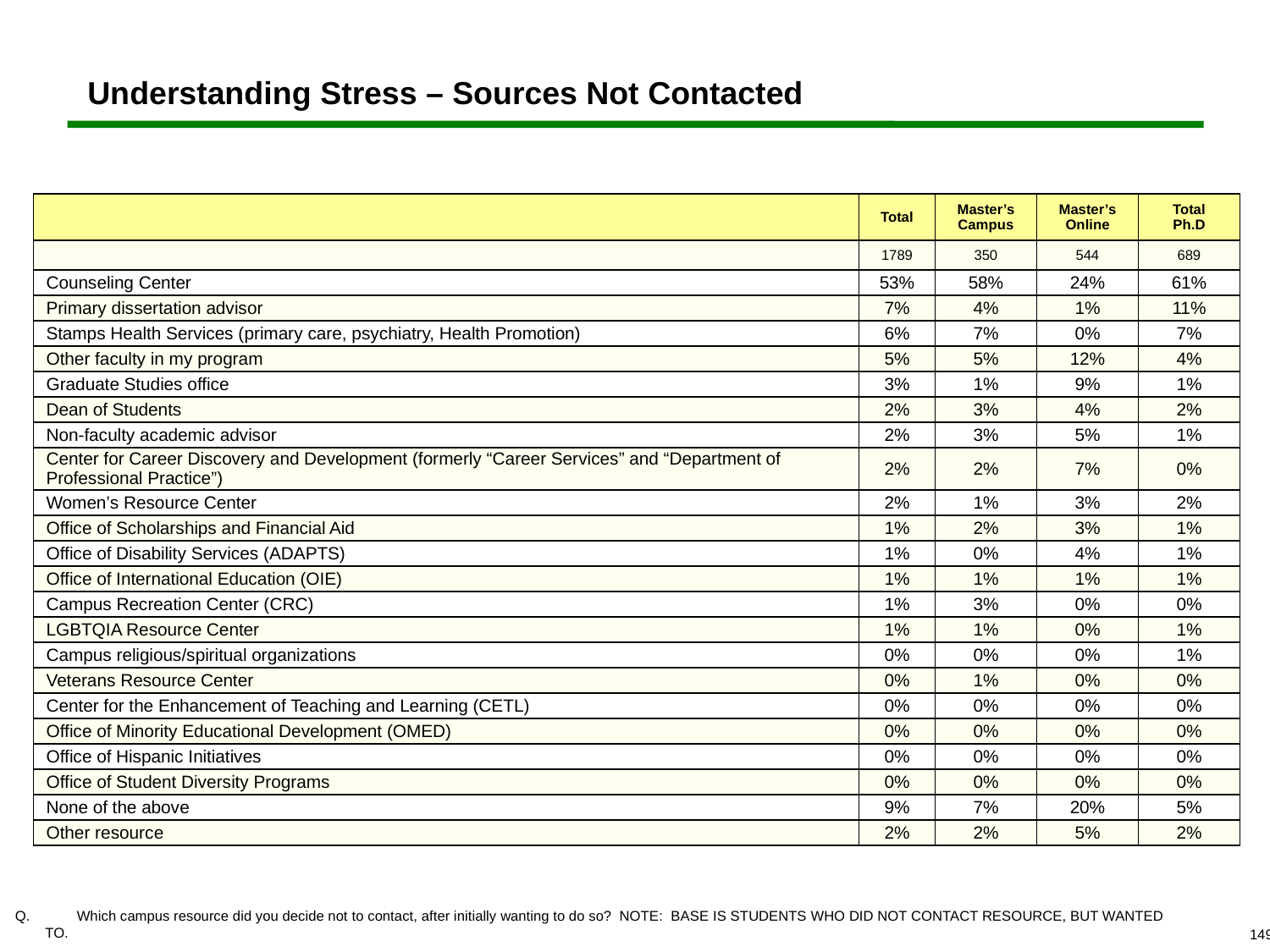

# Understanding Stress – Sources Not Contacted
|  | Total | Master’s Campus | Master’s Online | Total Ph.D |
| --- | --- | --- | --- | --- |
|  | 1789 | 350 | 544 | 689 |
| Counseling Center | 53% | 58% | 24% | 61% |
| Primary dissertation advisor | 7% | 4% | 1% | 11% |
| Stamps Health Services (primary care, psychiatry, Health Promotion) | 6% | 7% | 0% | 7% |
| Other faculty in my program | 5% | 5% | 12% | 4% |
| Graduate Studies office | 3% | 1% | 9% | 1% |
| Dean of Students | 2% | 3% | 4% | 2% |
| Non-faculty academic advisor | 2% | 3% | 5% | 1% |
| Center for Career Discovery and Development (formerly “Career Services” and “Department of Professional Practice”) | 2% | 2% | 7% | 0% |
| Women’s Resource Center | 2% | 1% | 3% | 2% |
| Office of Scholarships and Financial Aid | 1% | 2% | 3% | 1% |
| Office of Disability Services (ADAPTS) | 1% | 0% | 4% | 1% |
| Office of International Education (OIE) | 1% | 1% | 1% | 1% |
| Campus Recreation Center (CRC) | 1% | 3% | 0% | 0% |
| LGBTQIA Resource Center | 1% | 1% | 0% | 1% |
| Campus religious/spiritual organizations | 0% | 0% | 0% | 1% |
| Veterans Resource Center | 0% | 1% | 0% | 0% |
| Center for the Enhancement of Teaching and Learning (CETL) | 0% | 0% | 0% | 0% |
| Office of Minority Educational Development (OMED) | 0% | 0% | 0% | 0% |
| Office of Hispanic Initiatives | 0% | 0% | 0% | 0% |
| Office of Student Diversity Programs | 0% | 0% | 0% | 0% |
| None of the above | 9% | 7% | 20% | 5% |
| Other resource | 2% | 2% | 5% | 2% |
 	Which campus resource did you decide not to contact, after initially wanting to do so?  NOTE:  BASE IS STUDENTS WHO DID NOT CONTACT RESOURCE, BUT WANTED TO.